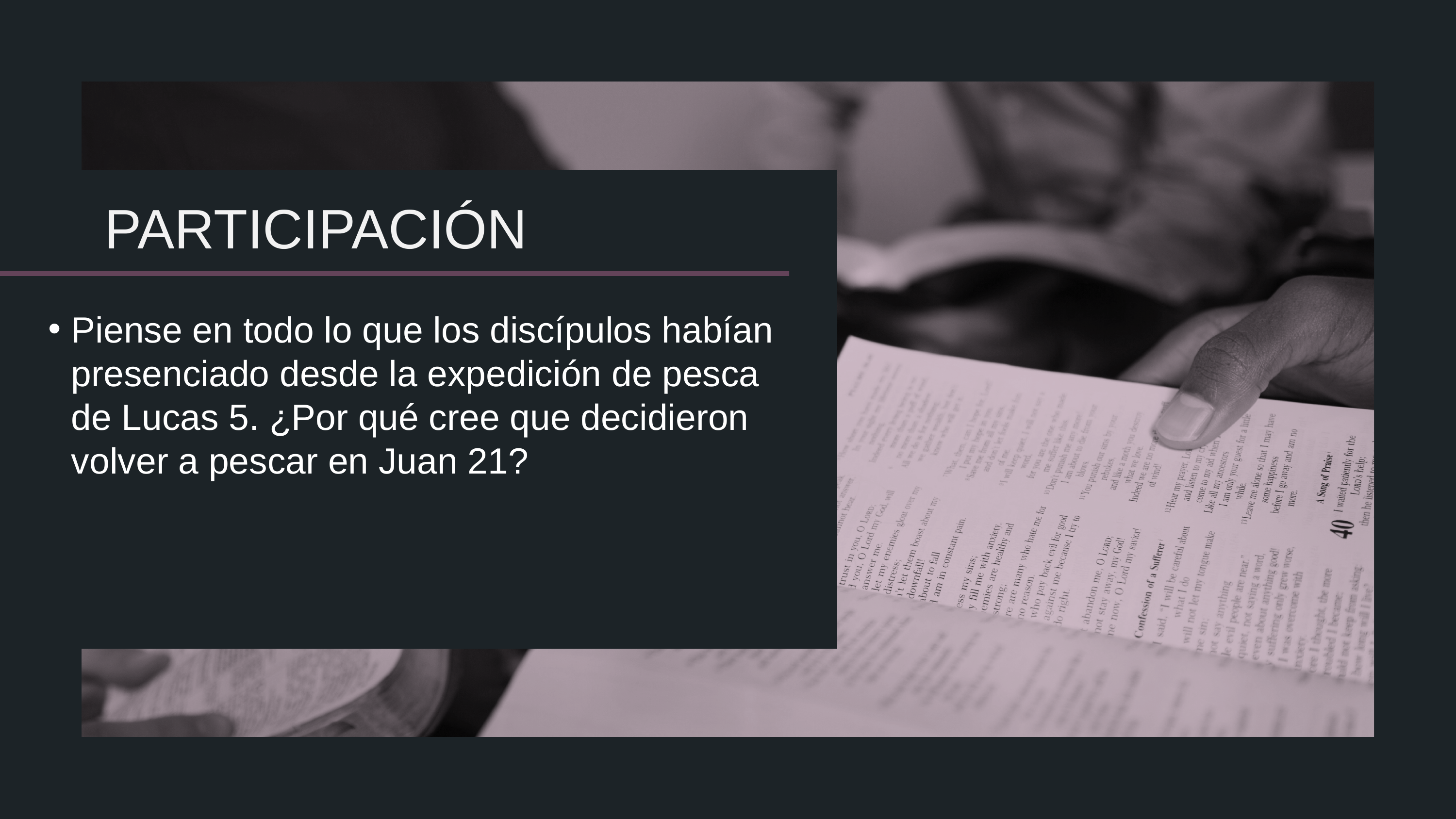

Piense en todo lo que los discípulos habían presenciado desde la expedición de pesca de Lucas 5. ¿Por qué cree que decidieron volver a pescar en Juan 21?